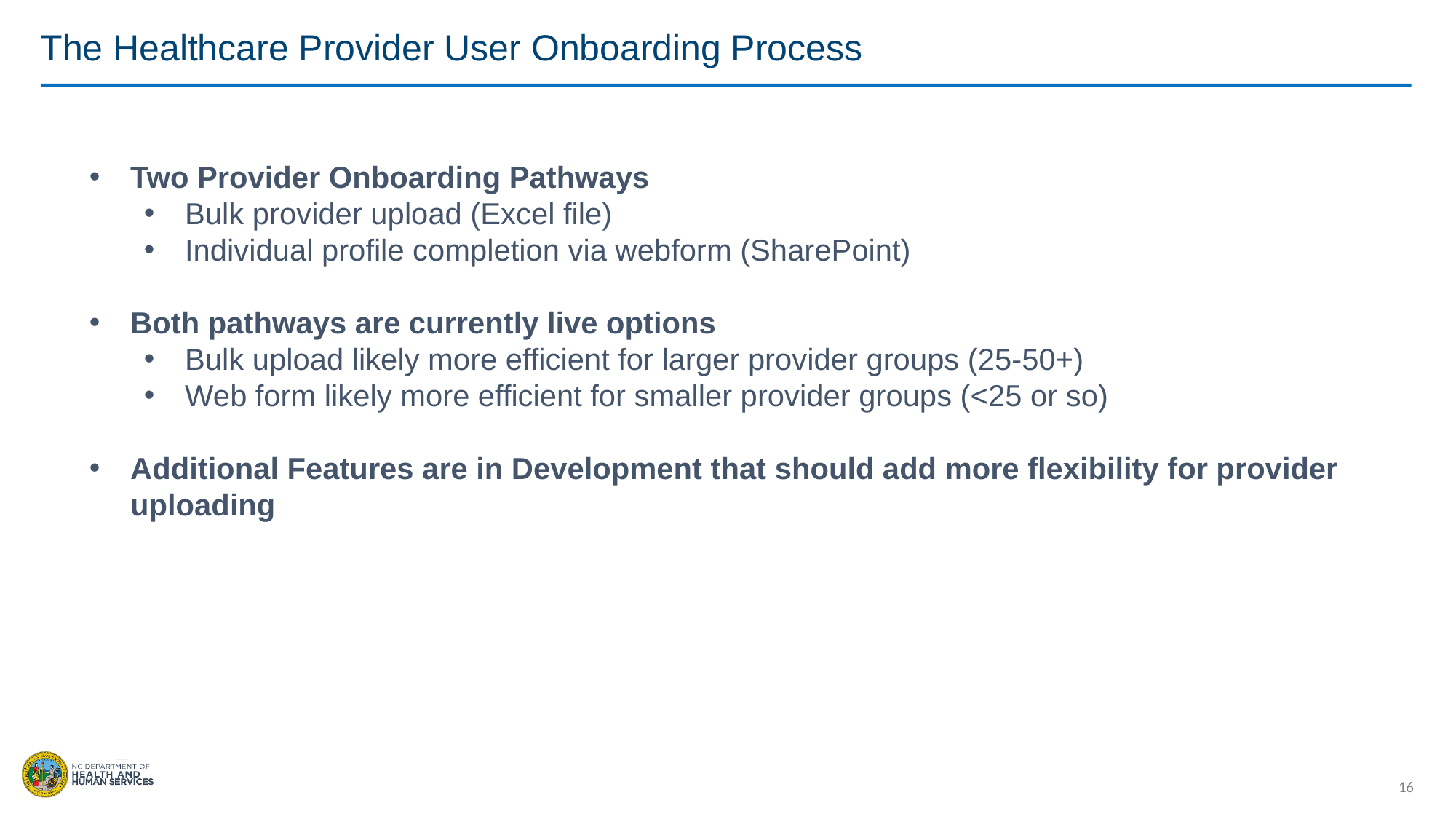

The Healthcare Provider User Onboarding Process
Two Provider Onboarding Pathways
Bulk provider upload (Excel file)
Individual profile completion via webform (SharePoint)

Both pathways are currently live options
Bulk upload likely more efficient for larger provider groups (25-50+)
Web form likely more efficient for smaller provider groups (<25 or so)

Additional Features are in Development that should add more flexibility for provider uploading
16